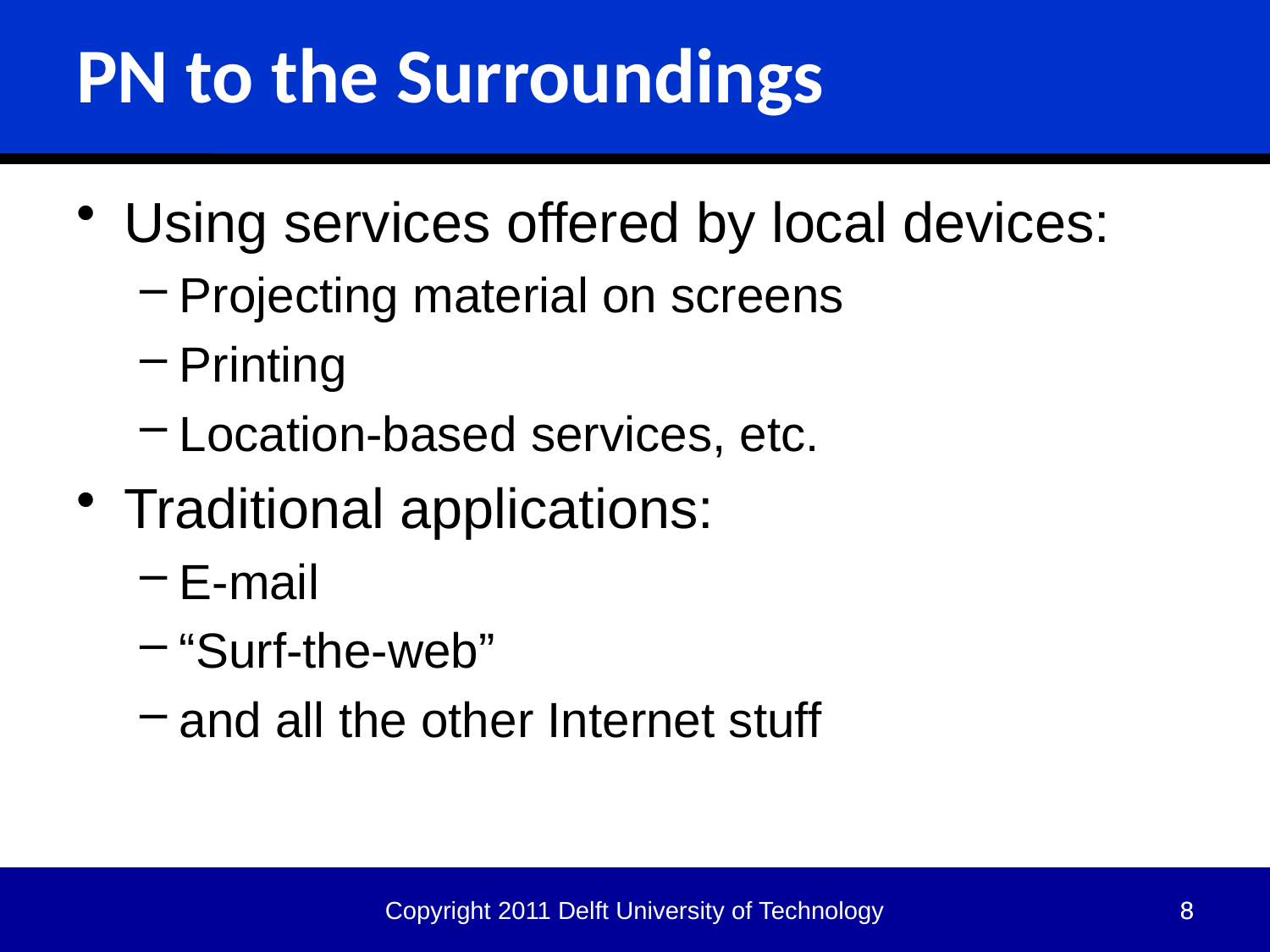

# PN to the Surroundings
Using services offered by local devices:
Projecting material on screens
Printing
Location-based services, etc.
Traditional applications:
E-mail
“Surf-the-web”
and all the other Internet stuff

Copyright 2011 Delft University of Technology
8
8